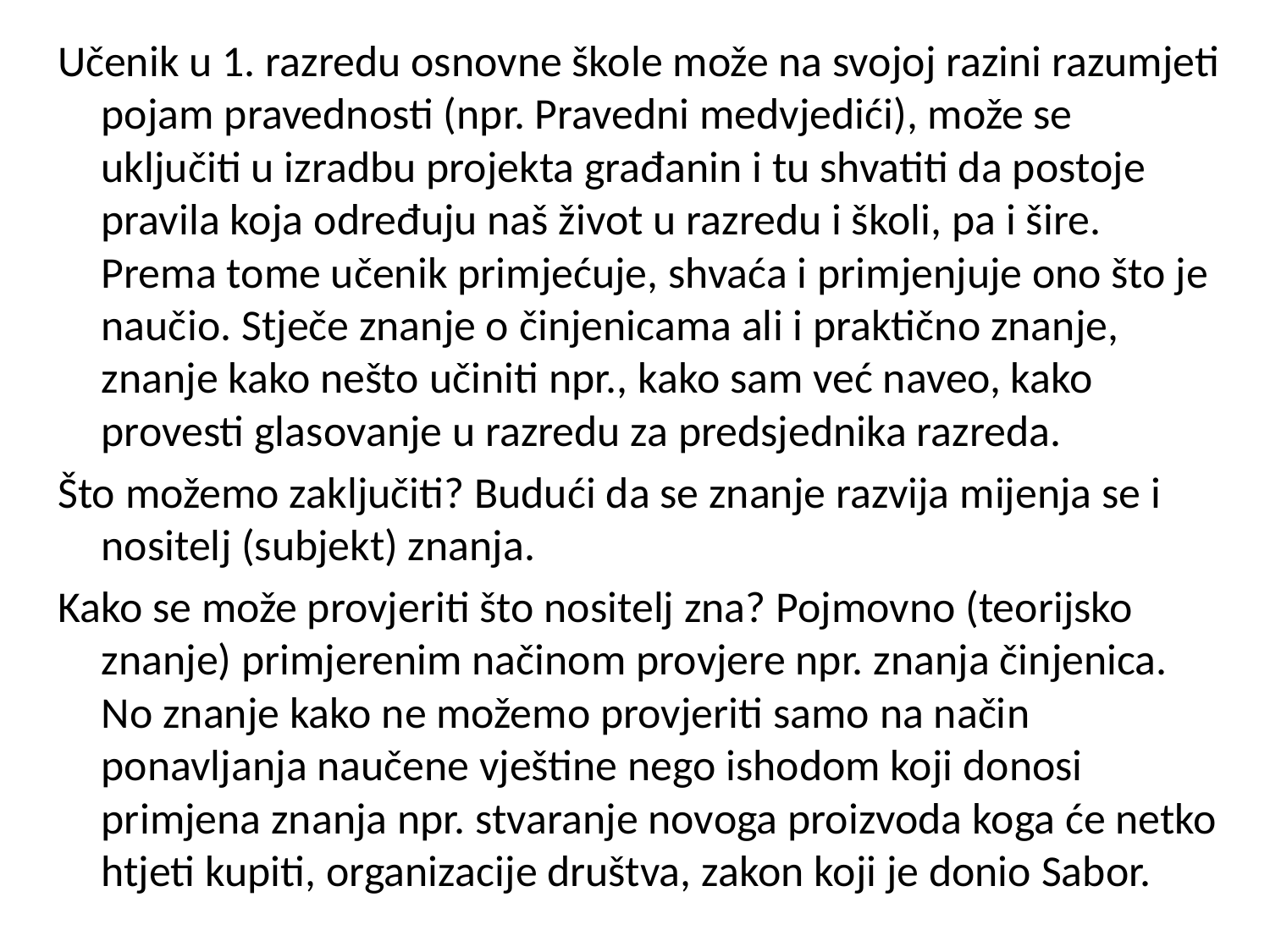

Učenik u 1. razredu osnovne škole može na svojoj razini razumjeti pojam pravednosti (npr. Pravedni medvjedići), može se uključiti u izradbu projekta građanin i tu shvatiti da postoje pravila koja određuju naš život u razredu i školi, pa i šire. Prema tome učenik primjećuje, shvaća i primjenjuje ono što je naučio. Stječe znanje o činjenicama ali i praktično znanje, znanje kako nešto učiniti npr., kako sam već naveo, kako provesti glasovanje u razredu za predsjednika razreda.
Što možemo zaključiti? Budući da se znanje razvija mijenja se i nositelj (subjekt) znanja.
Kako se može provjeriti što nositelj zna? Pojmovno (teorijsko znanje) primjerenim načinom provjere npr. znanja činjenica. No znanje kako ne možemo provjeriti samo na način ponavljanja naučene vještine nego ishodom koji donosi primjena znanja npr. stvaranje novoga proizvoda koga će netko htjeti kupiti, organizacije društva, zakon koji je donio Sabor.